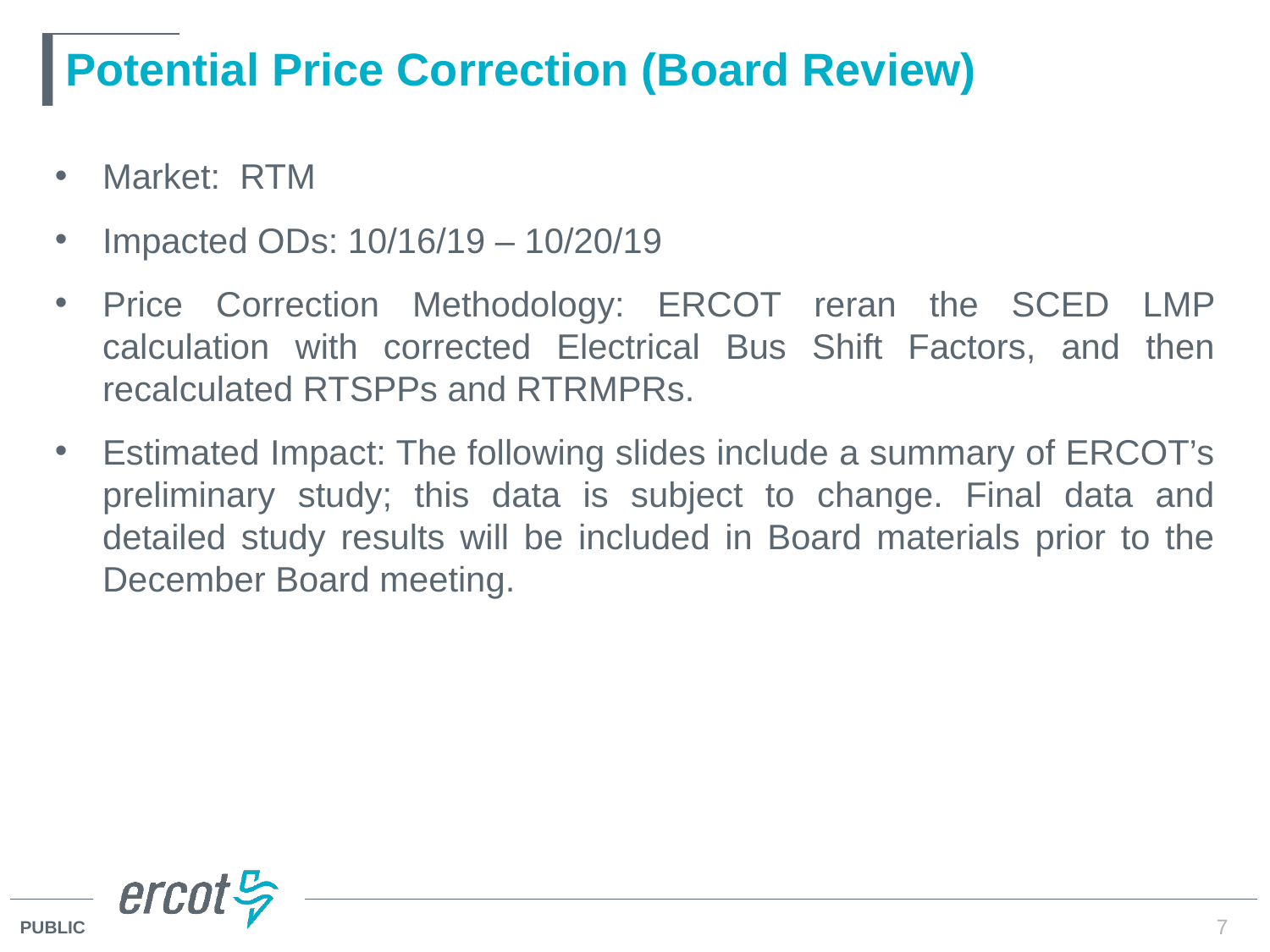

# Potential Price Correction (Board Review)
Market:  RTM
Impacted ODs: 10/16/19 – 10/20/19
Price Correction Methodology: ERCOT reran the SCED LMP calculation with corrected Electrical Bus Shift Factors, and then recalculated RTSPPs and RTRMPRs.
Estimated Impact: The following slides include a summary of ERCOT’s preliminary study; this data is subject to change. Final data and detailed study results will be included in Board materials prior to the December Board meeting.

7